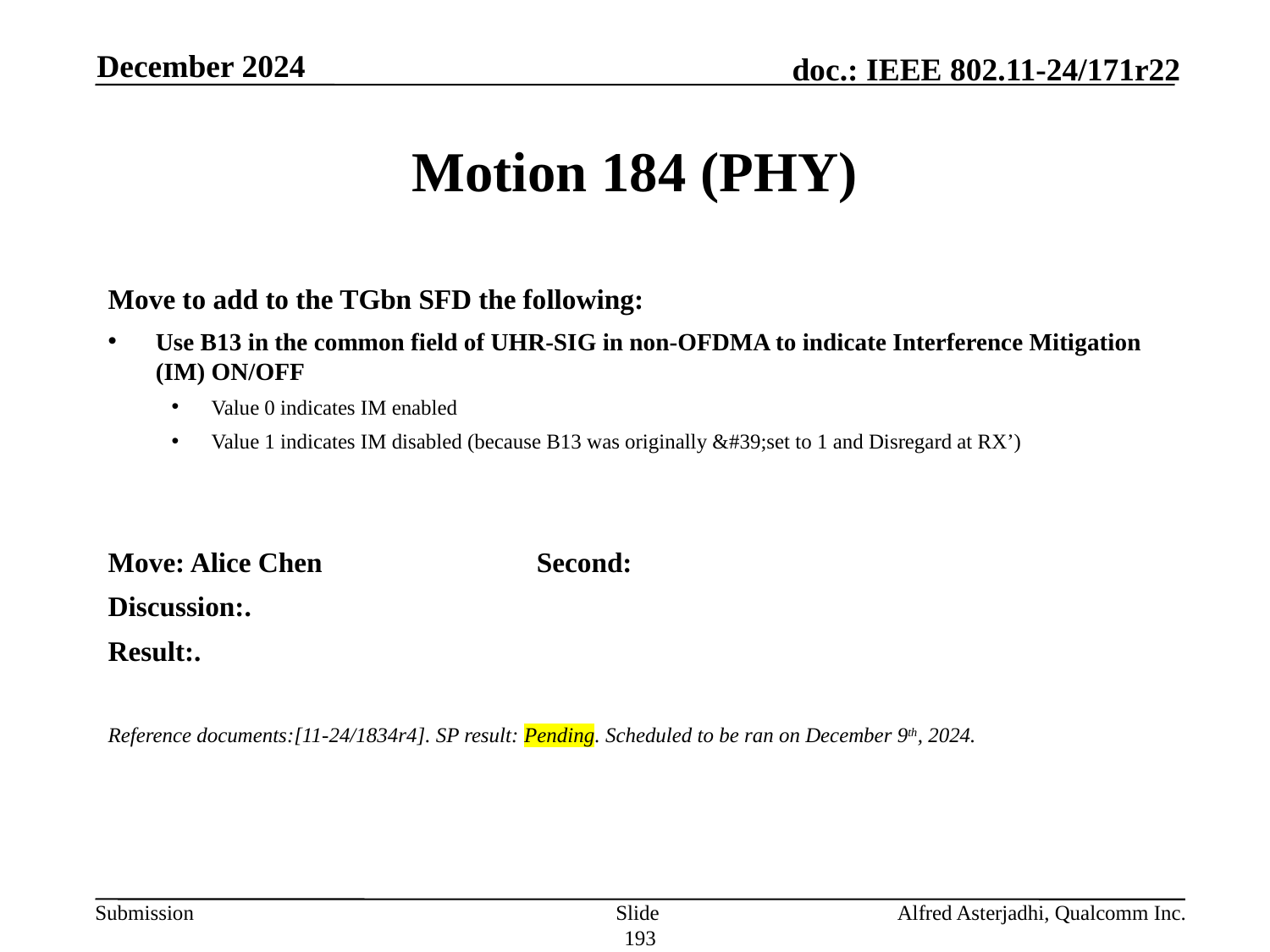

December 2024
# Motion 184 (PHY)
Move to add to the TGbn SFD the following:
Use B13 in the common field of UHR-SIG in non-OFDMA to indicate Interference Mitigation (IM) ON/OFF
Value 0 indicates IM enabled
Value 1 indicates IM disabled (because B13 was originally &#39;set to 1 and Disregard at RX’)

Move: Alice Chen		Second:
Discussion:.
Result:.

Reference documents:[11-24/1834r4]. SP result: Pending. Scheduled to be ran on December 9th, 2024.

Slide 193
Alfred Asterjadhi, Qualcomm Inc.